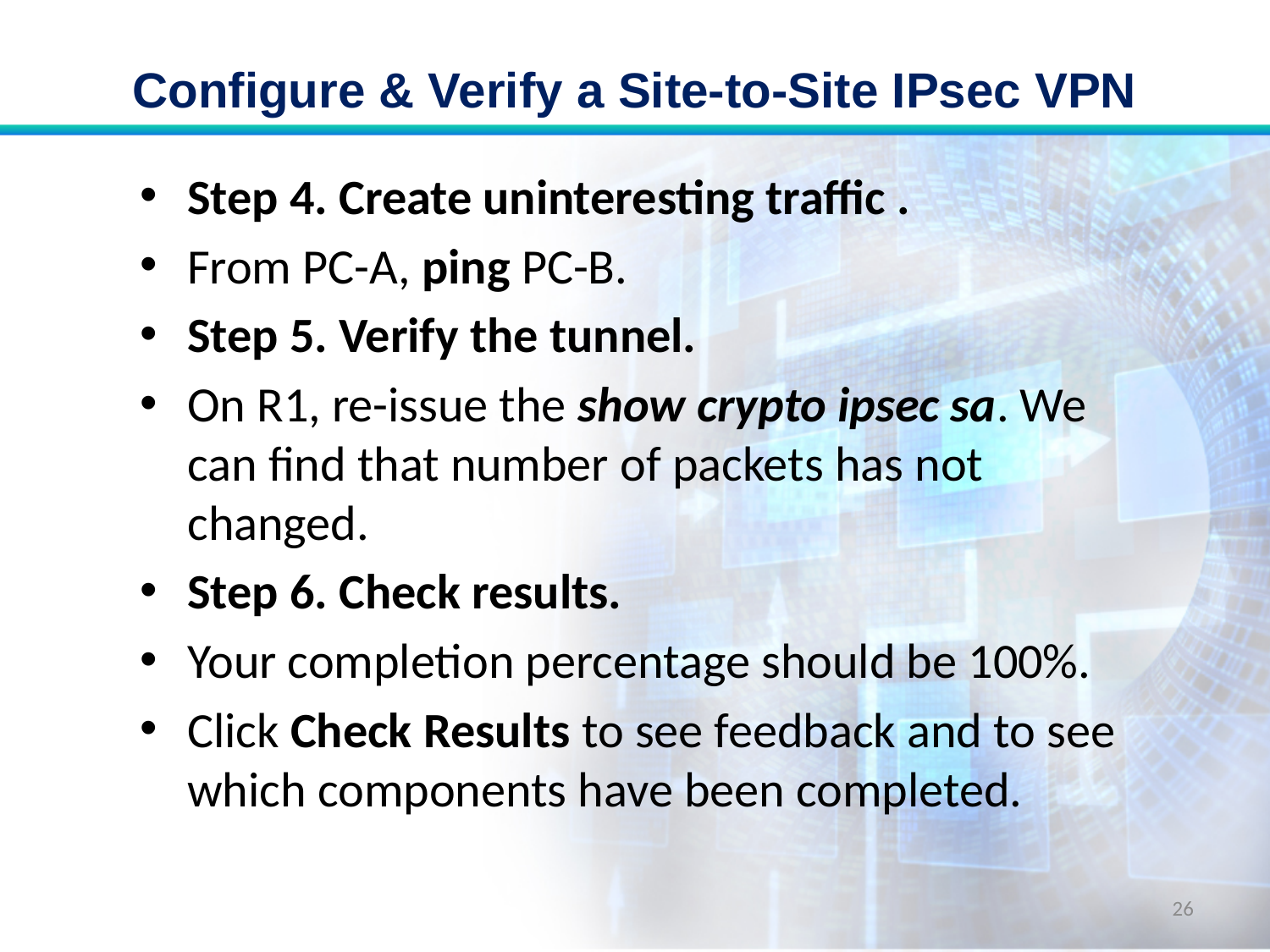

# Configure & Verify a Site-to-Site IPsec VPN
Step 4. Create uninteresting traffic .
From PC-A, ping PC-B.
Step 5. Verify the tunnel.
On R1, re-issue the show crypto ipsec sa. We can find that number of packets has not changed.
Step 6. Check results.
Your completion percentage should be 100%.
Click Check Results to see feedback and to see which components have been completed.
26